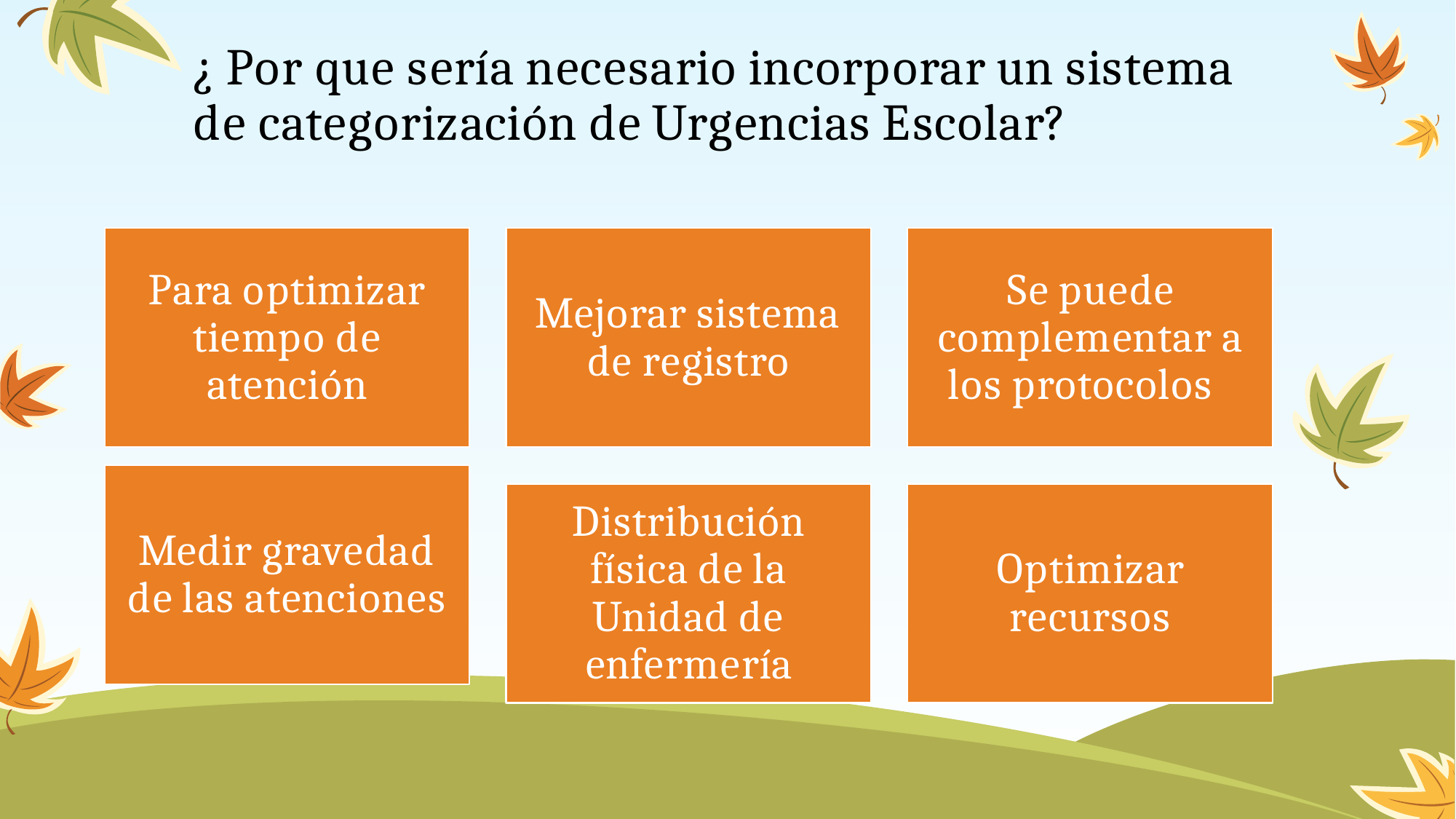

# ¿ Por que sería necesario incorporar un sistema de categorización de Urgencias Escolar?
Para optimizar tiempo de atención
Mejorar sistema de registro
Se puede complementar a los protocolos
Medir gravedad de las atenciones
Distribución física de la Unidad de enfermería
Optimizar recursos